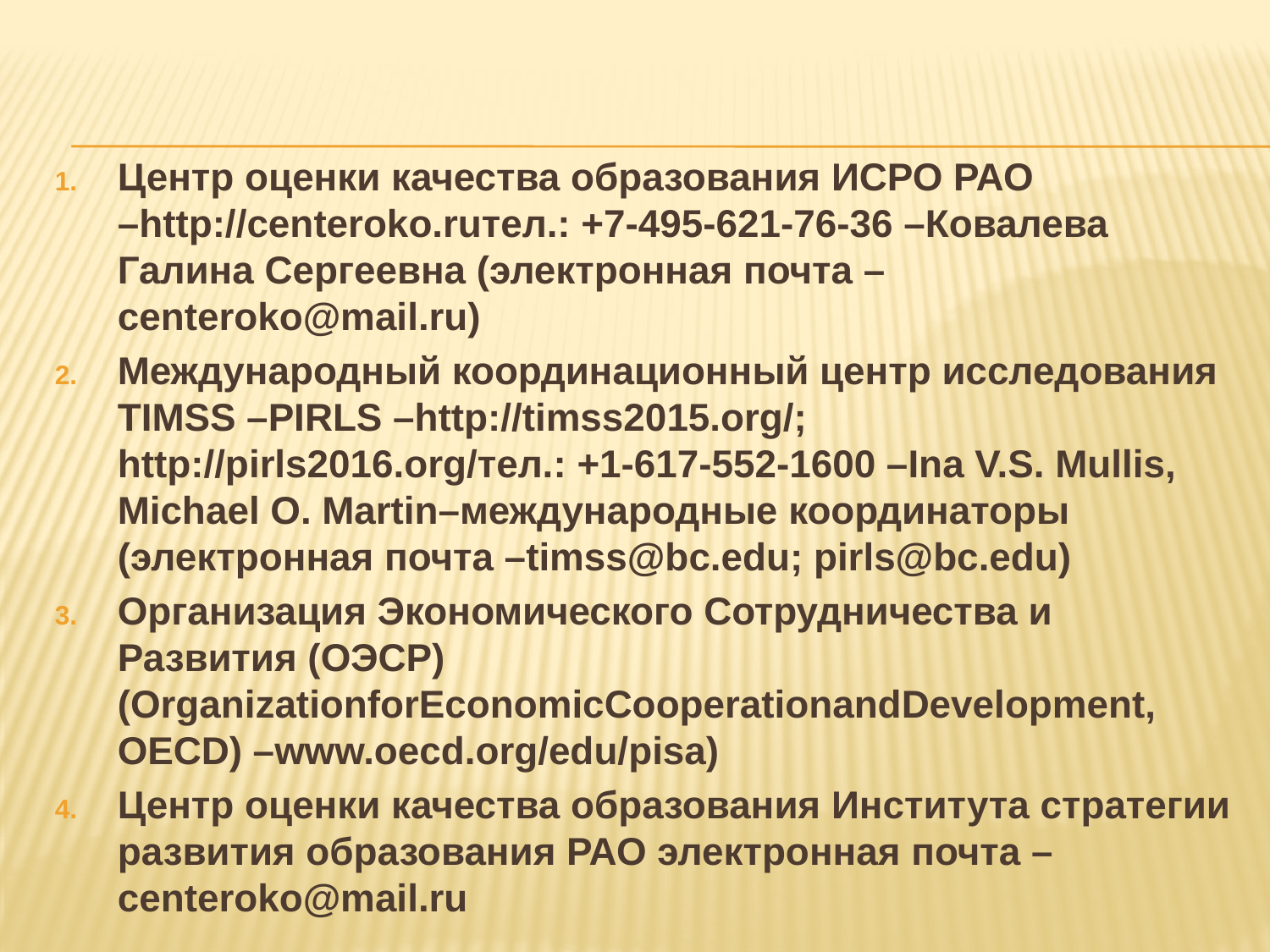

Центр оценки качества образования ИСРО РАО –http://centeroko.ruтел.: +7-495-621-76-36 –Ковалева Галина Сергеевна (электронная почта –centeroko@mail.ru)
Международный координационный центр исследования TIMSS –PIRLS –http://timss2015.org/; http://pirls2016.org/тел.: +1-617-552-1600 –Ina V.S. Mullis, Michael O. Martin–международные координаторы (электронная почта –timss@bc.edu; pirls@bc.edu)
Организация Экономического Сотрудничества и Развития (ОЭСР) (OrganizationforEconomicCooperationandDevelopment, OECD) –www.oecd.org/edu/pisa)
Центр оценки качества образования Института стратегии развития образования РАО электронная почта –centeroko@mail.ru